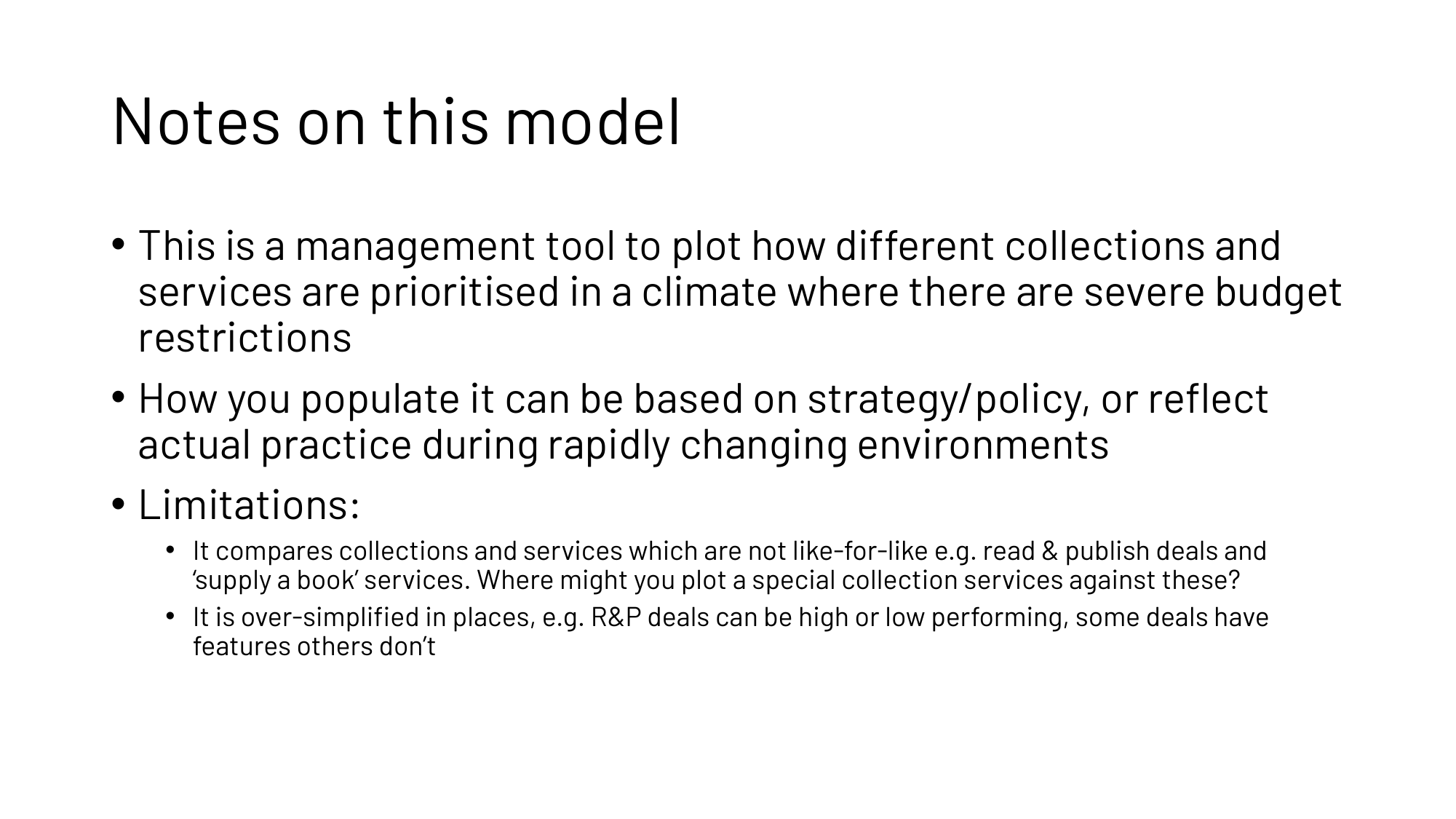

# Notes on this model
This is a management tool to plot how different collections and services are prioritised in a climate where there are severe budget restrictions
How you populate it can be based on strategy/policy, or reflect actual practice during rapidly changing environments
Limitations:
It compares collections and services which are not like-for-like e.g. read & publish deals and ‘supply a book’ services. Where might you plot a special collection services against these?
It is over-simplified in places, e.g. R&P deals can be high or low performing, some deals have features others don’t